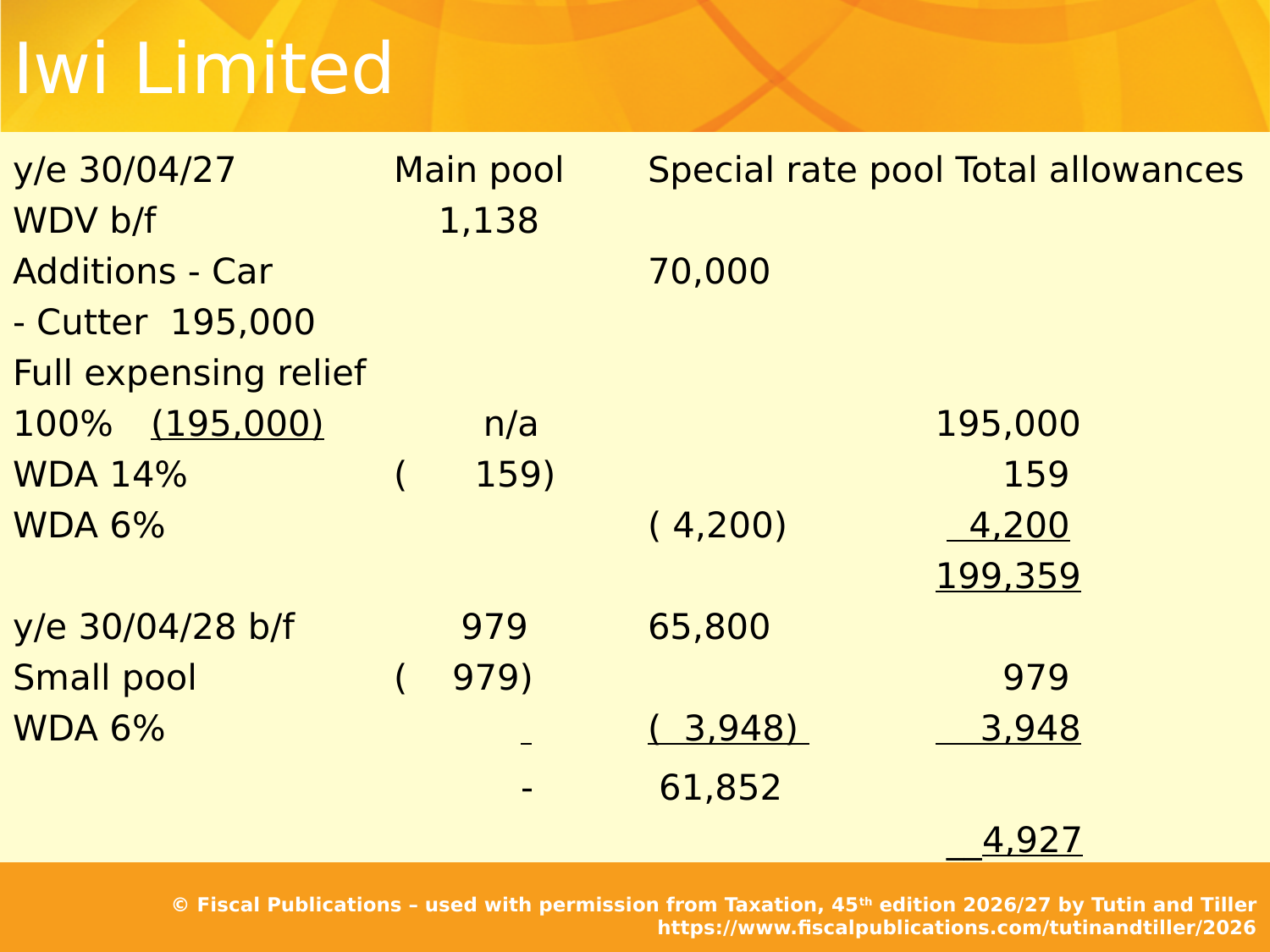

# Iwi Limited
y/e 30/04/27		Main pool	Special rate pool Total allowances
WDV b/f		    1,138
Additions - Car 			70,000
- Cutter  195,000
Full expensing relief
100%	 (195,000)	        n/a			   195,000
WDA 14%  		(      159)			         159
WDA 6%				( 4,200)	      4,200
							   199,359
y/e 30/04/28 b/f	      979	65,800
Small pool		(    979)			         979
WDA 6%			          	(  3,948) 	       3,948
				-	 61,852
							    __4,927